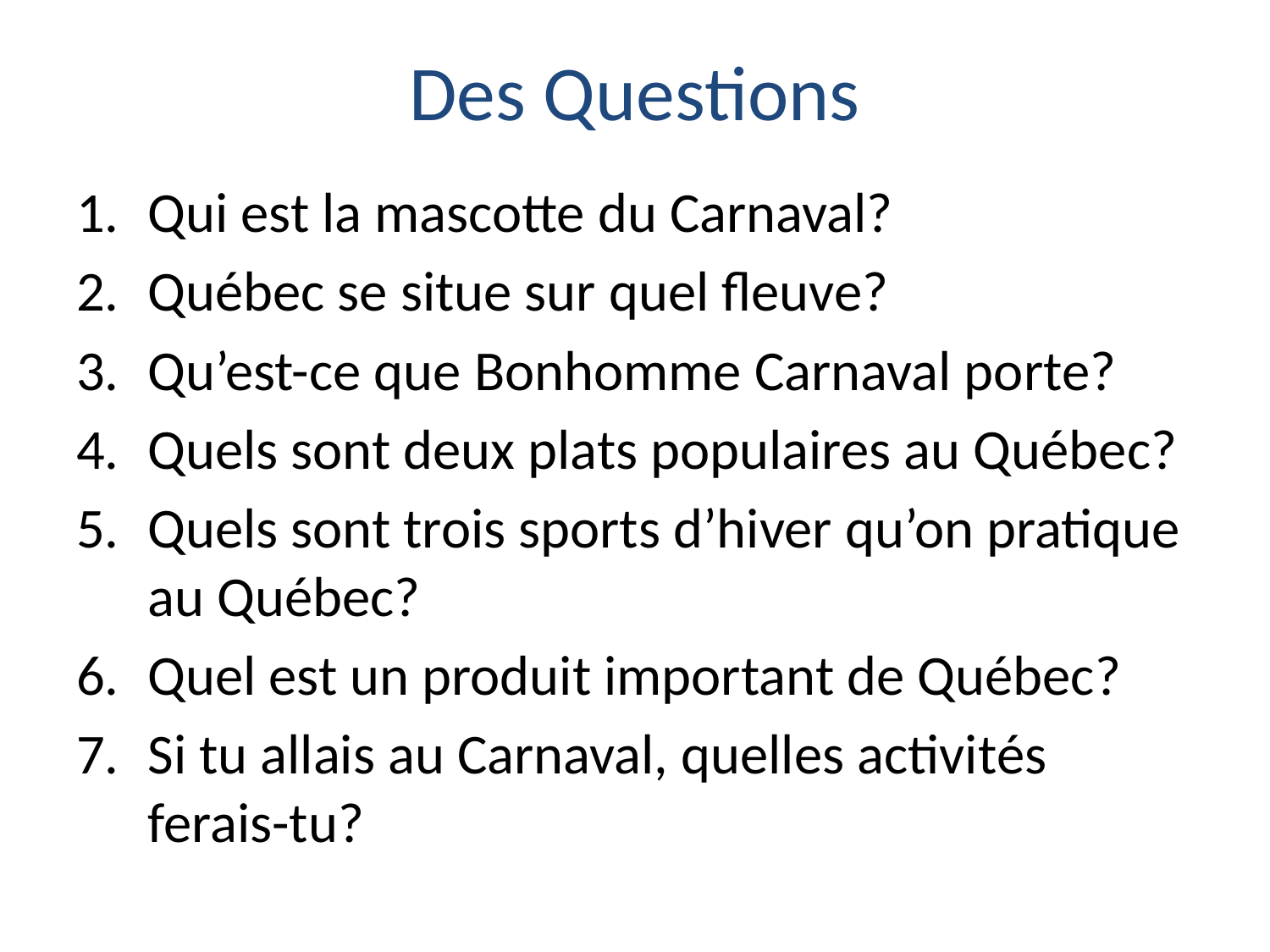

# Des Questions
Qui est la mascotte du Carnaval?
Québec se situe sur quel fleuve?
Qu’est-ce que Bonhomme Carnaval porte?
Quels sont deux plats populaires au Québec?
Quels sont trois sports d’hiver qu’on pratique au Québec?
Quel est un produit important de Québec?
Si tu allais au Carnaval, quelles activités ferais-tu?